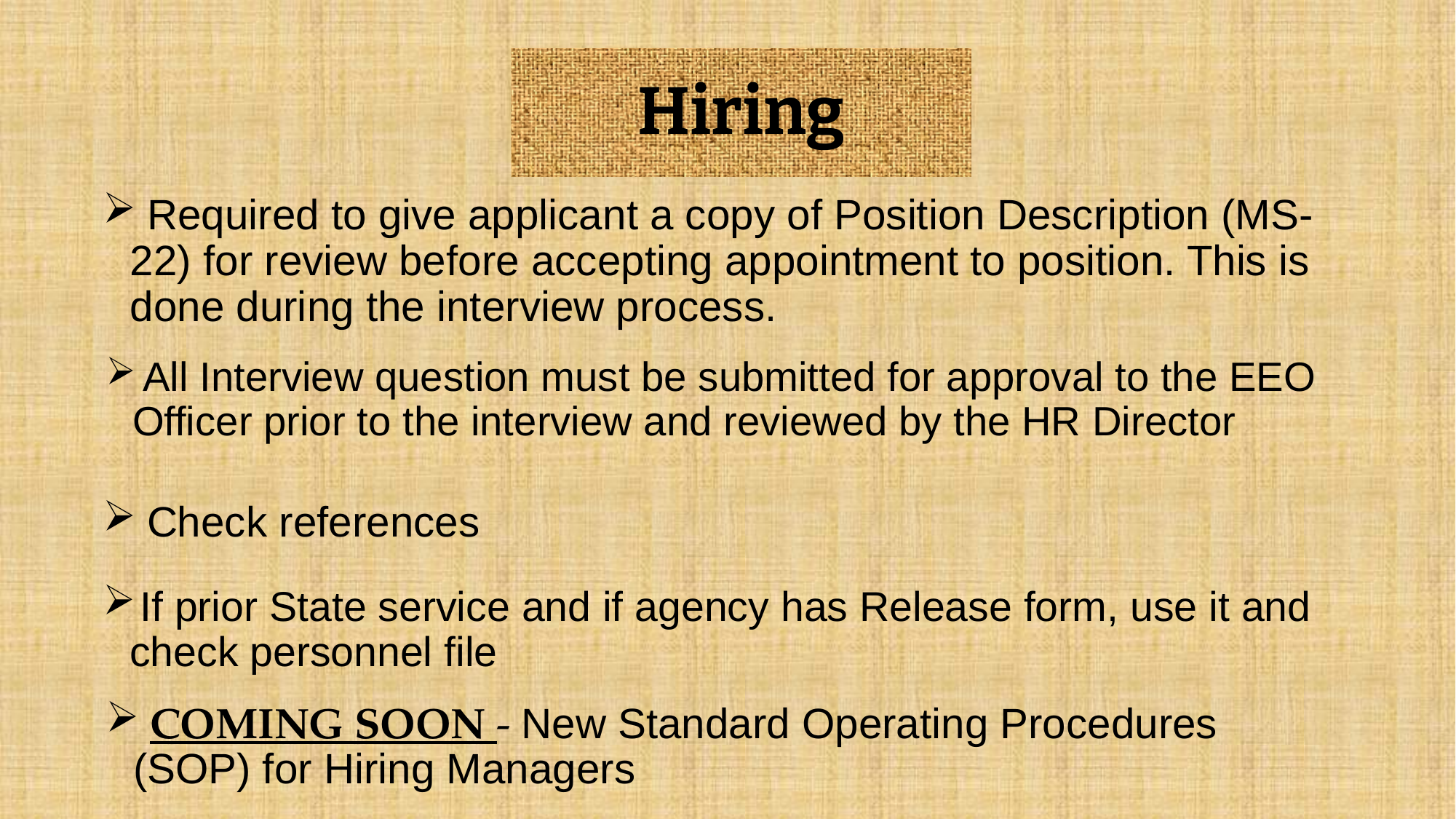

# Hiring
 Required to give applicant a copy of Position Description (MS-22) for review before accepting appointment to position. This is done during the interview process.
 All Interview question must be submitted for approval to the EEO Officer prior to the interview and reviewed by the HR Director

 Check references

 If prior State service and if agency has Release form, use it and check personnel file

 COMING SOON - New Standard Operating Procedures (SOP) for Hiring Managers